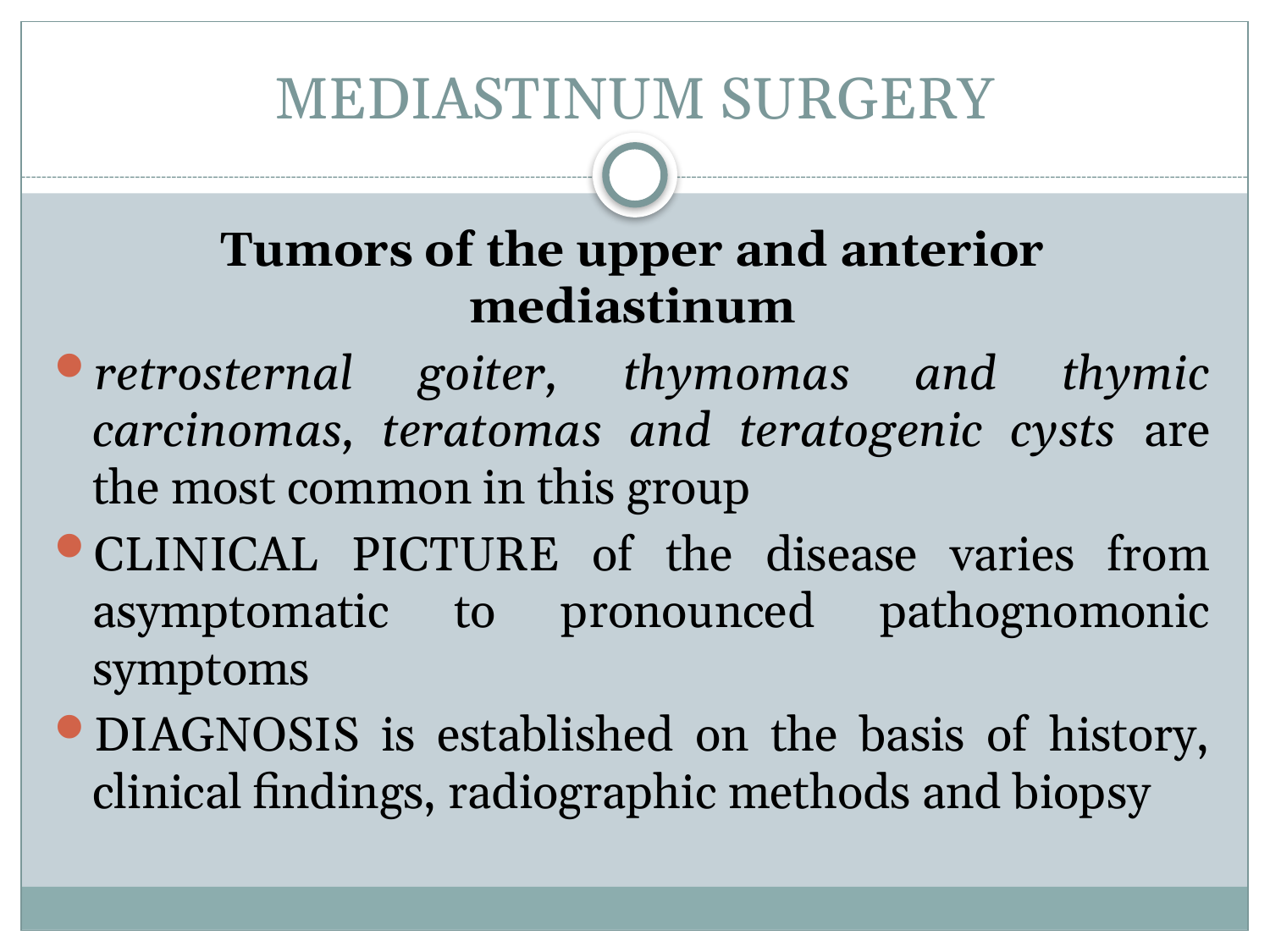

# MEDIASTINUM SURGERY
Tumors of the upper and anterior mediastinum
retrosternal goiter, thymomas and thymic carcinomas, teratomas and teratogenic cysts are the most common in this group
CLINICAL PICTURE of the disease varies from asymptomatic to pronounced pathognomonic symptoms
DIAGNOSIS is established on the basis of history, clinical findings, radiographic methods and biopsy